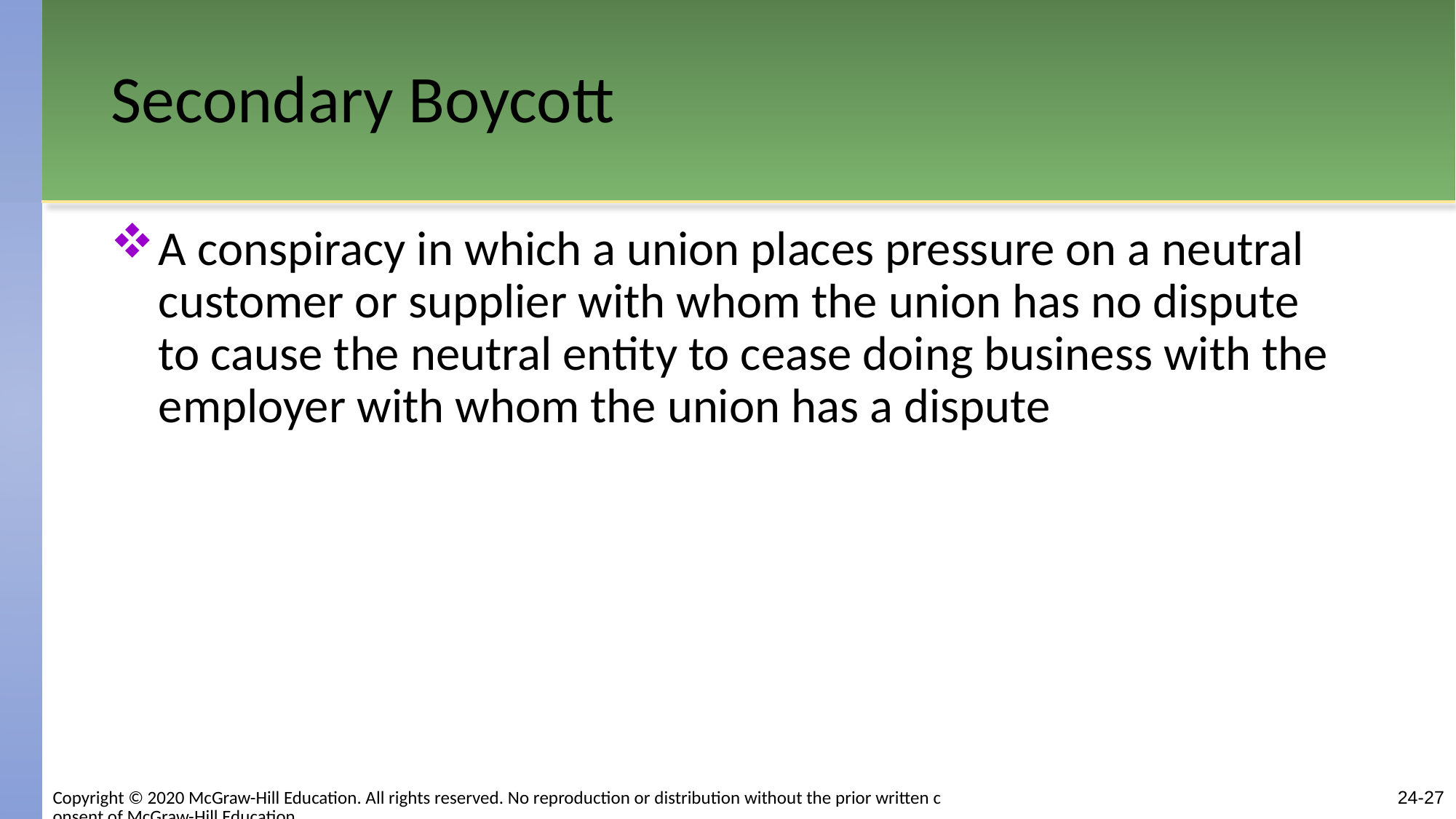

# Secondary Boycott
A conspiracy in which a union places pressure on a neutral customer or supplier with whom the union has no dispute to cause the neutral entity to cease doing business with the employer with whom the union has a dispute
Copyright © 2020 McGraw-Hill Education. All rights reserved. No reproduction or distribution without the prior written consent of McGraw-Hill Education.
24-27